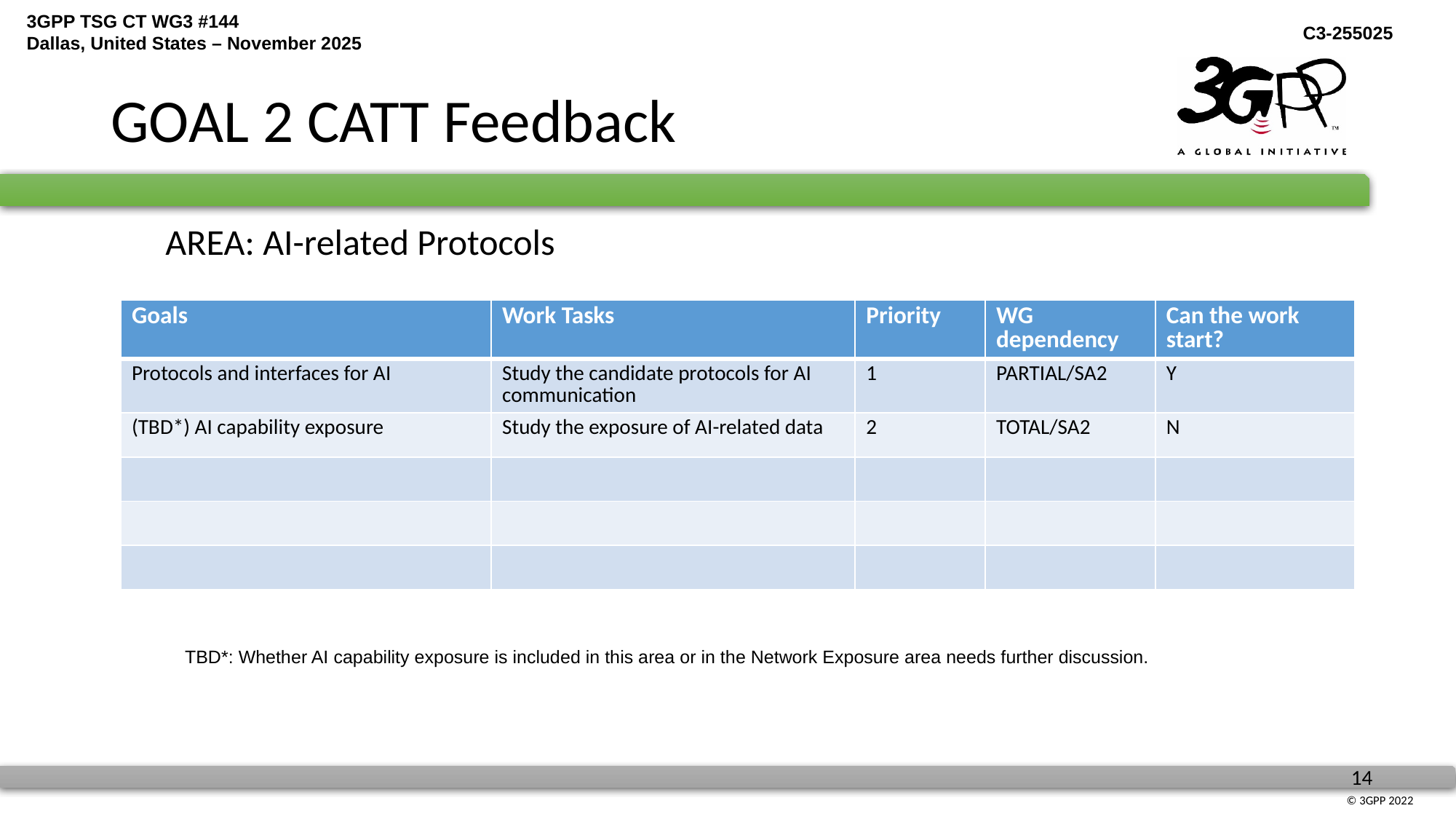

# GOAL 2 CATT Feedback
AREA: AI-related Protocols

| Goals | Work Tasks | Priority | WG dependency | Can the work start? |
| --- | --- | --- | --- | --- |
| Protocols and interfaces for AI | Study the candidate protocols for AI communication | 1 | PARTIAL/SA2 | Y |
| (TBD\*) AI capability exposure | Study the exposure of AI-related data | 2 | TOTAL/SA2 | N |
|  |  |  |  |  |
|  |  |  |  |  |
|  |  |  |  |  |
TBD*: Whether AI capability exposure is included in this area or in the Network Exposure area needs further discussion.